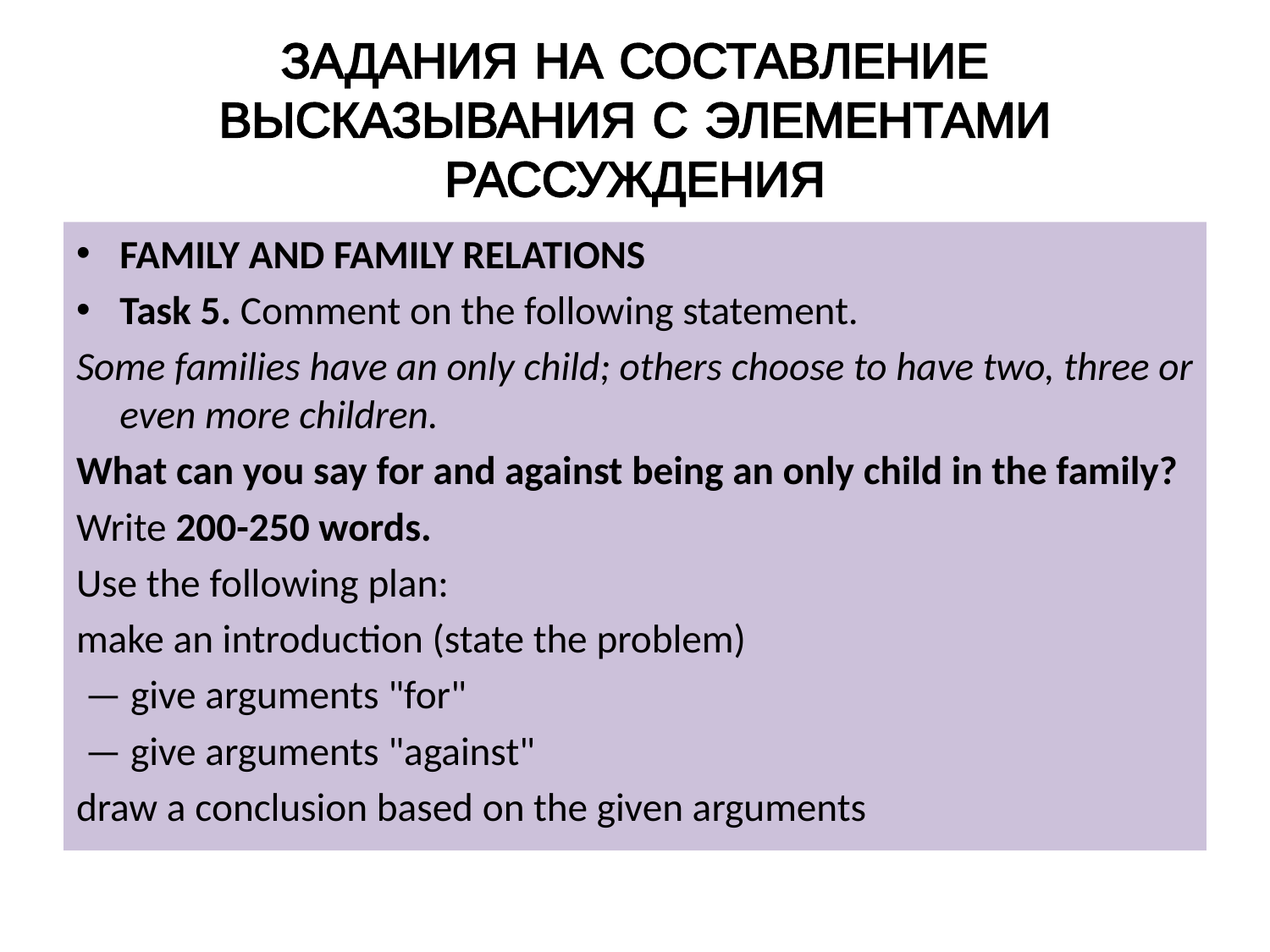

# ЗАДАНИЯ НА СОСТАВЛЕНИЕ ВЫСКАЗЫВАНИЯ С ЭЛЕМЕНТАМИ РАССУЖДЕНИЯ
FAMILY AND FAMILY RELATIONS
Task 5. Comment on the following statement.
Some families have an only child; others choose to have two, three or even more children.
What can you say for and against being an only child in the family?
Write 200-250 words.
Use the following plan:
make an introduction (state the problem)
 — give arguments "for"
 — give arguments "against"
draw a conclusion based on the given arguments